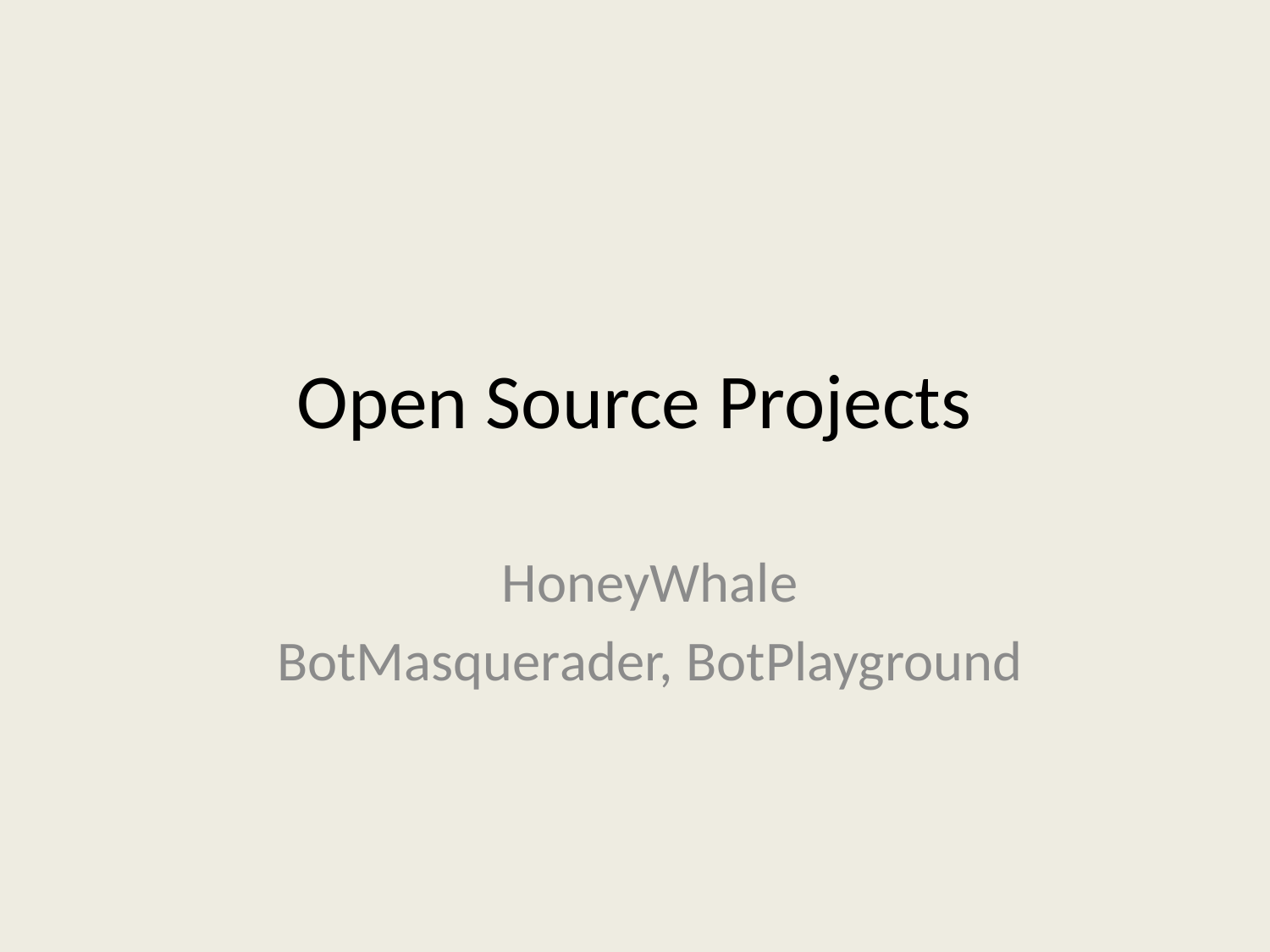

# Open Source Projects
HoneyWhale
BotMasquerader, BotPlayground